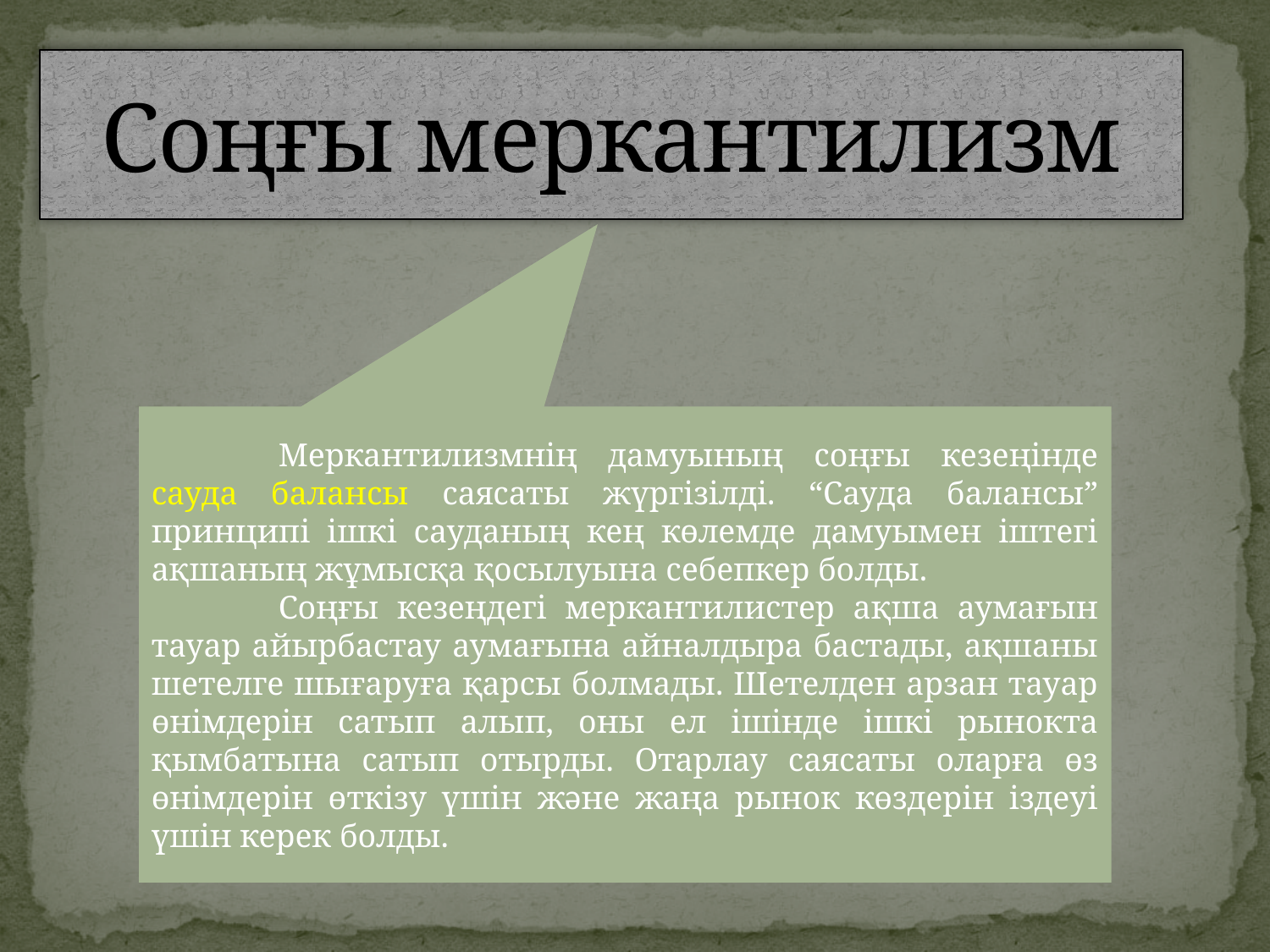

# Соңғы меркантилизм
	Меркантилизмнің дамуының соңғы кезеңінде сауда балансы саясаты жүргізілді. “Сауда балансы” принципі ішкі сауданың кең көлемде дамуымен іштегі ақшаның жұмысқа қосылуына себепкер болды.
	Соңғы кезеңдегі меркантилистер ақша аумағын тауар айырбастау аумағына айналдыра бастады, ақшаны шетелге шығаруға қарсы болмады. Шетелден арзан тауар өнімдерін сатып алып, оны ел ішінде ішкі рынокта қымбатына сатып отырды. Отарлау саясаты оларға өз өнімдерін өткізу үшін және жаңа рынок көздерін іздеуі үшін керек болды.